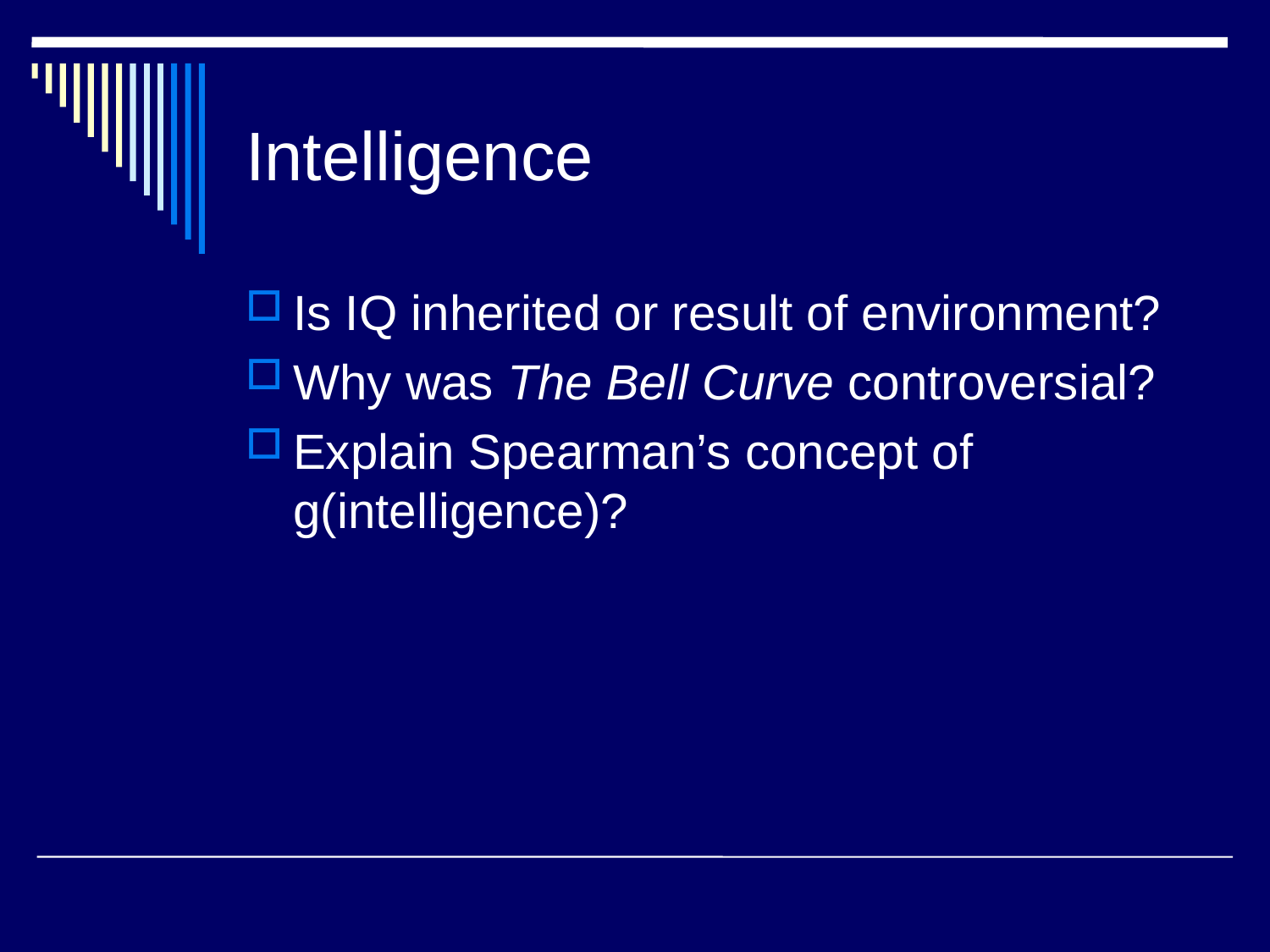

Intelligence
Is IQ inherited or result of environment?
Why was The Bell Curve controversial?
Explain Spearman’s concept of g(intelligence)?